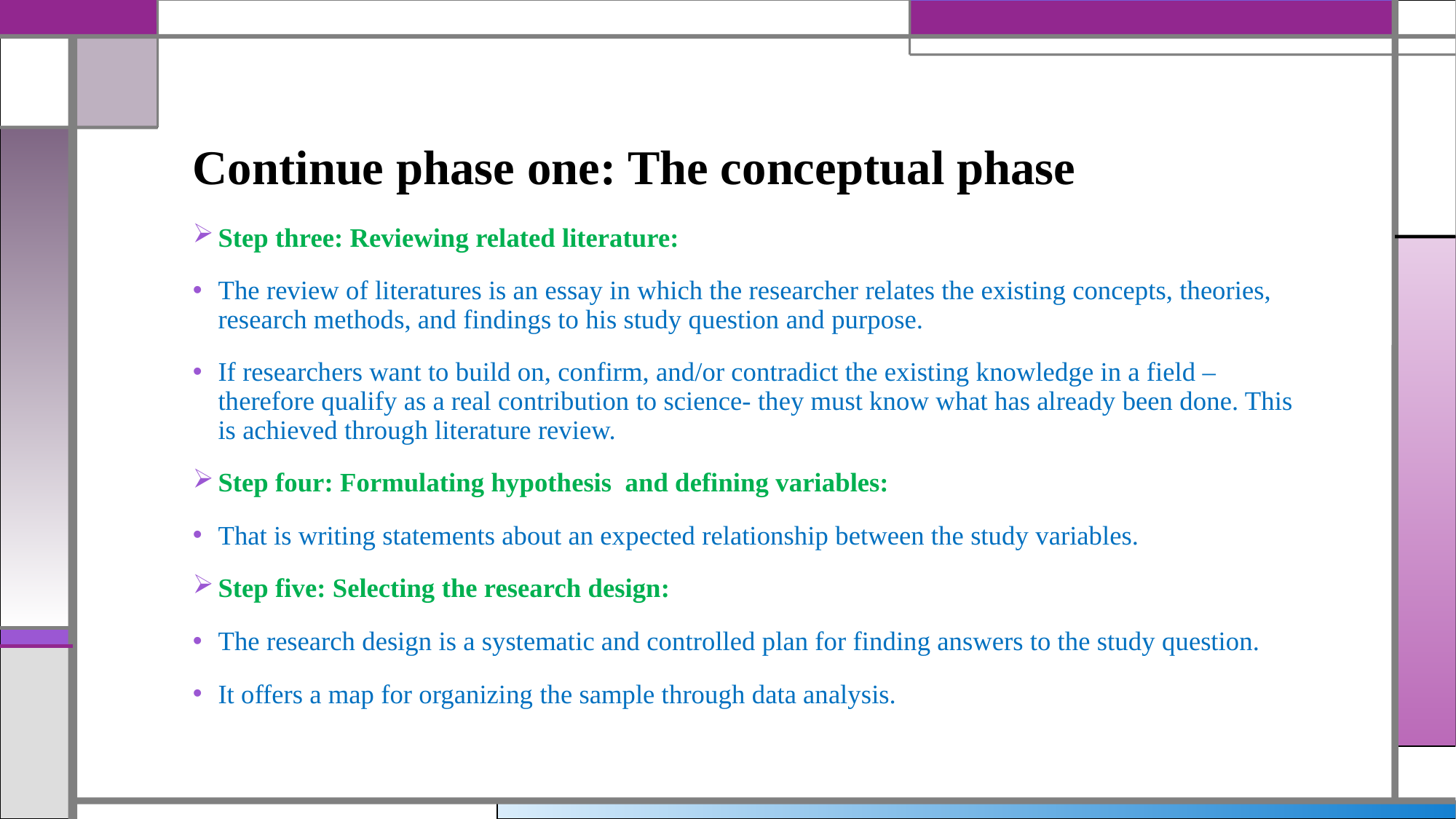

# Continue phase one: The conceptual phase
Step three: Reviewing related literature:
The review of literatures is an essay in which the researcher relates the existing concepts, theories, research methods, and findings to his study question and purpose.
If researchers want to build on, confirm, and/or contradict the existing knowledge in a field – therefore qualify as a real contribution to science- they must know what has already been done. This is achieved through literature review.
Step four: Formulating hypothesis  and defining variables:
That is writing statements about an expected relationship between the study variables.
Step five: Selecting the research design:
The research design is a systematic and controlled plan for finding answers to the study question.
It offers a map for organizing the sample through data analysis.